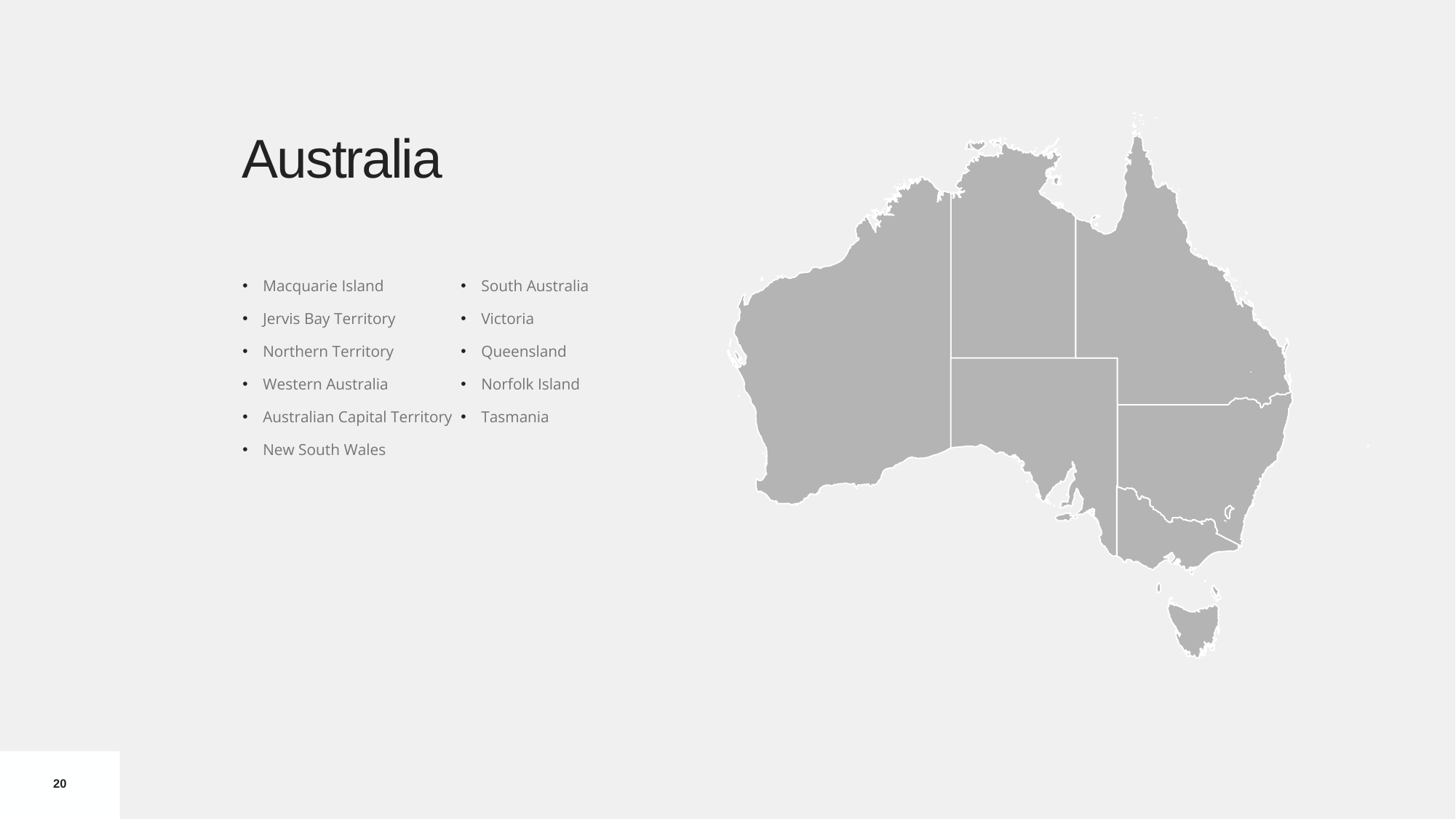

# Australia

Macquarie Island
Jervis Bay Territory
Northern Territory
Western Australia
Australian Capital Territory
New South Wales
South Australia
Victoria
Queensland
Norfolk Island
Tasmania